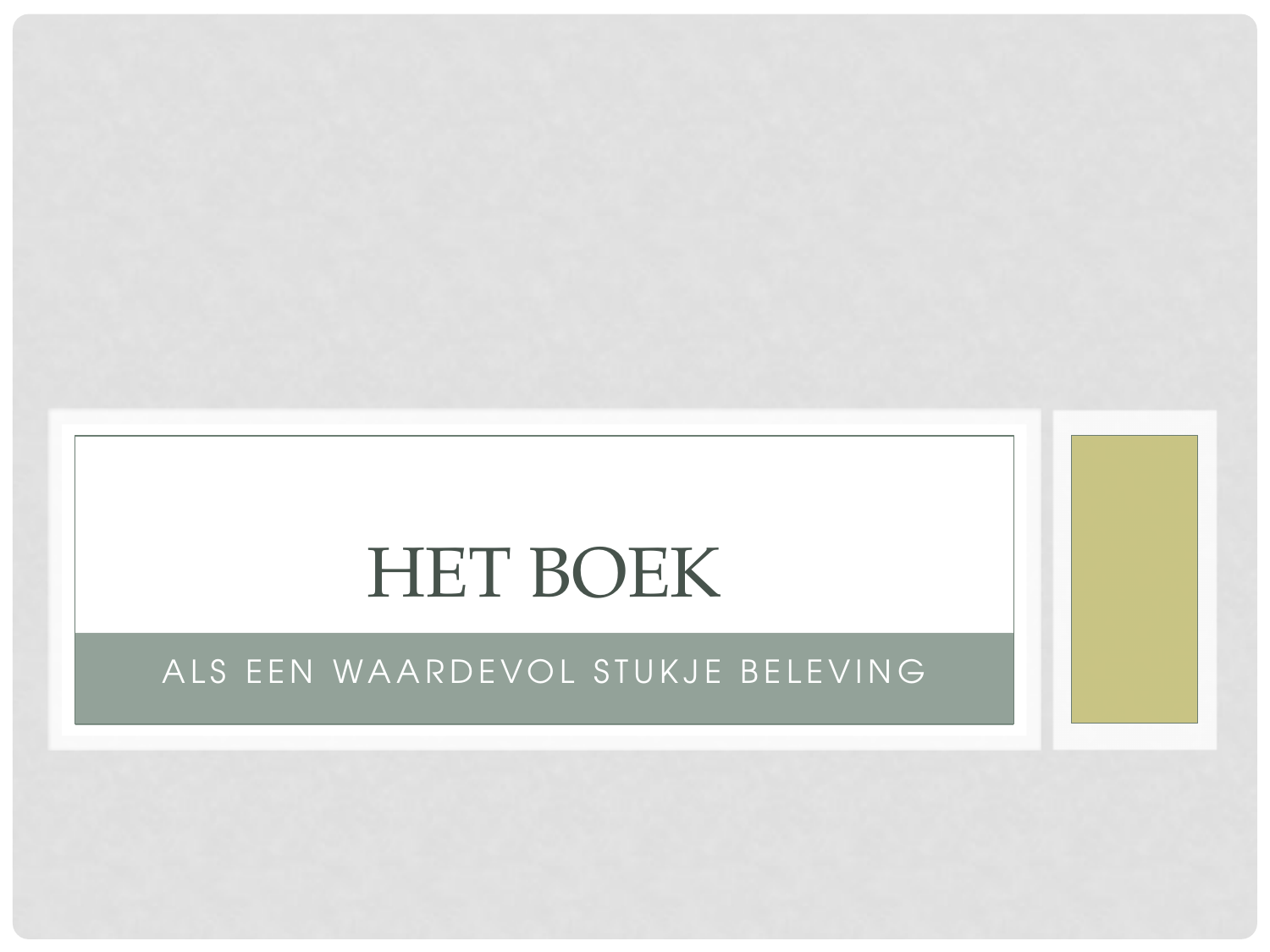

# Het boek
Als een waardevol stukje beleving